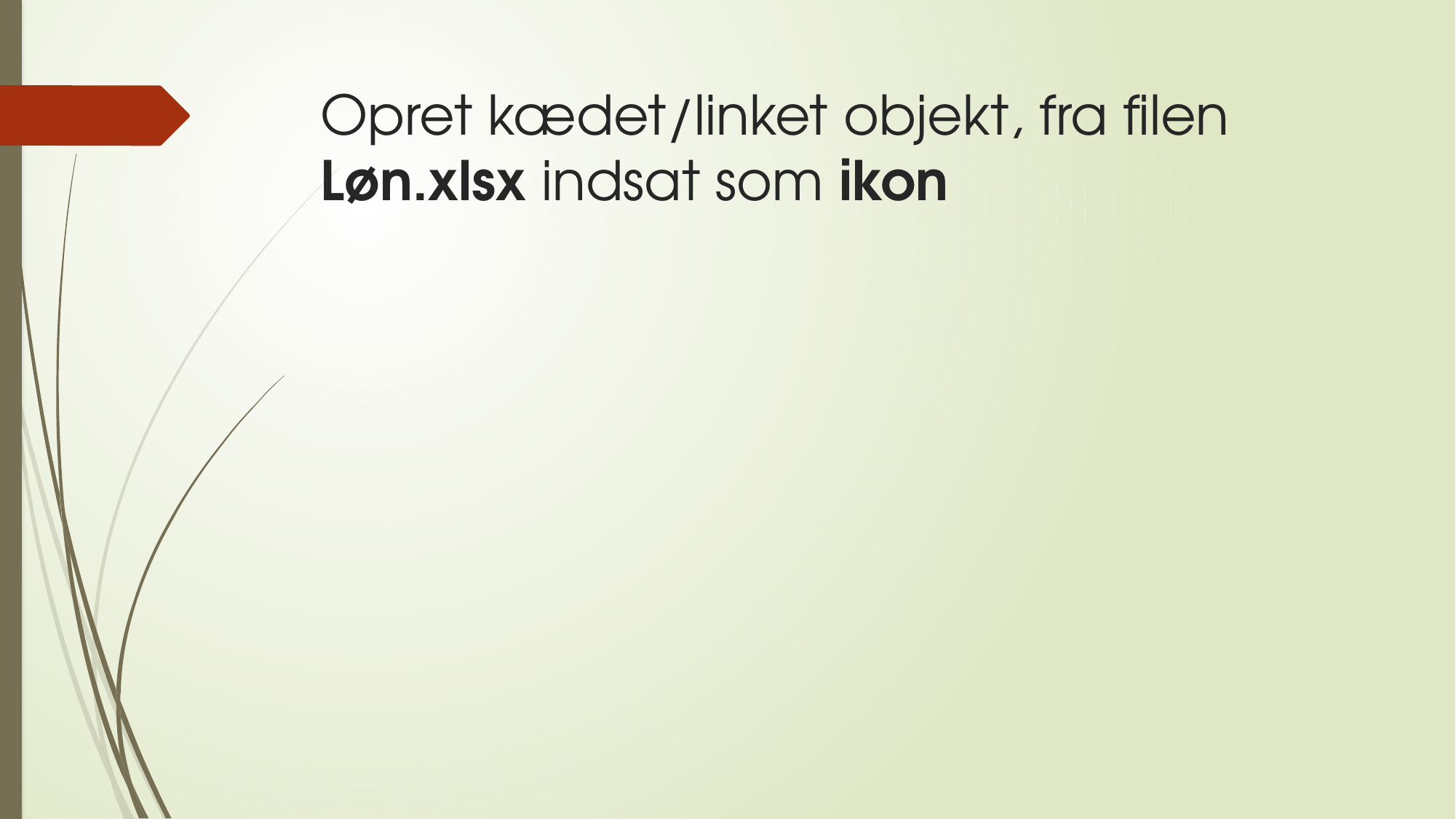

# Opret kædet/linket objekt, fra filen Løn.xlsx indsat som ikon